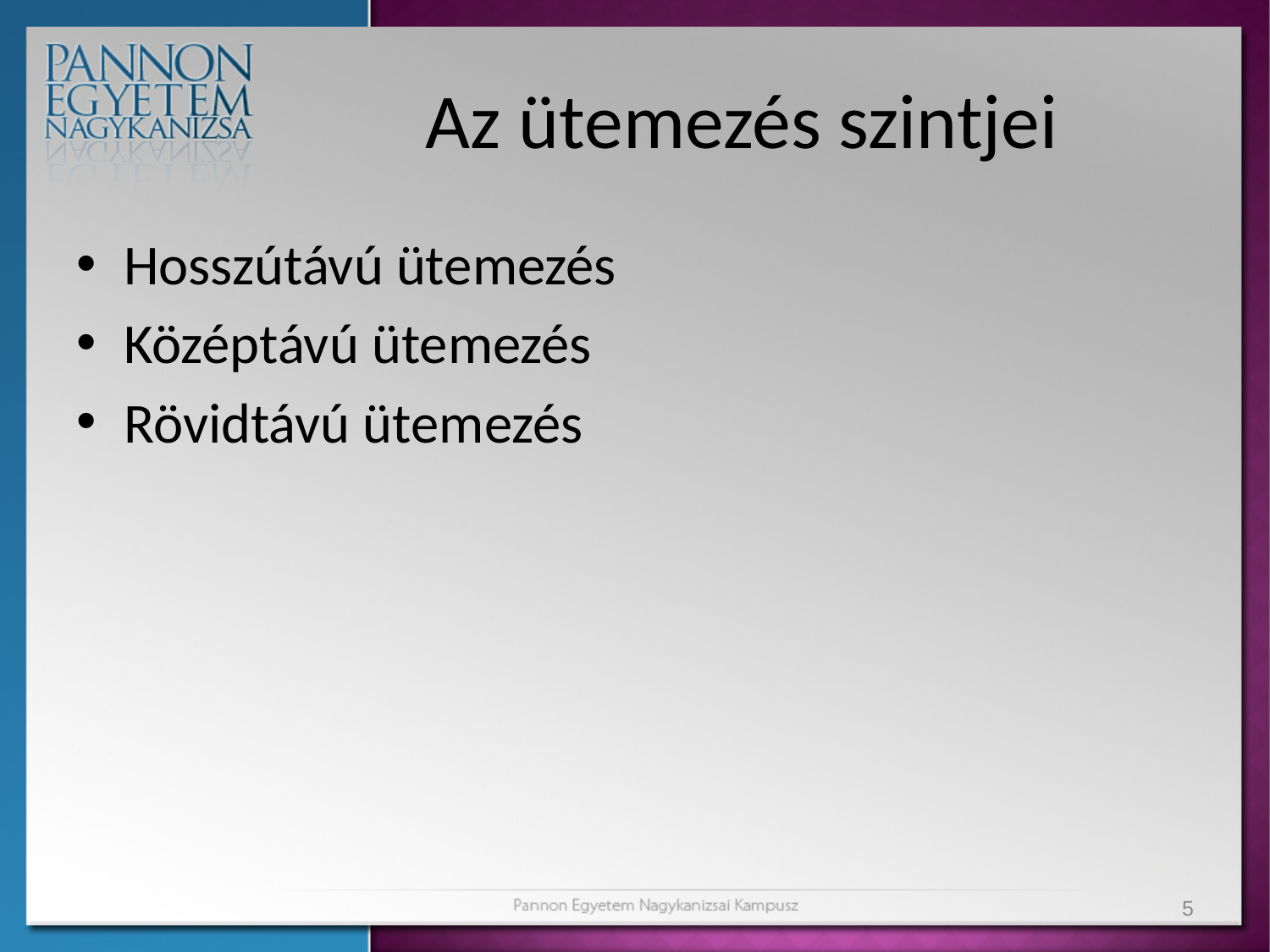

# Az ütemezés szintjei
Hosszútávú ütemezés
Középtávú ütemezés
Rövidtávú ütemezés
5